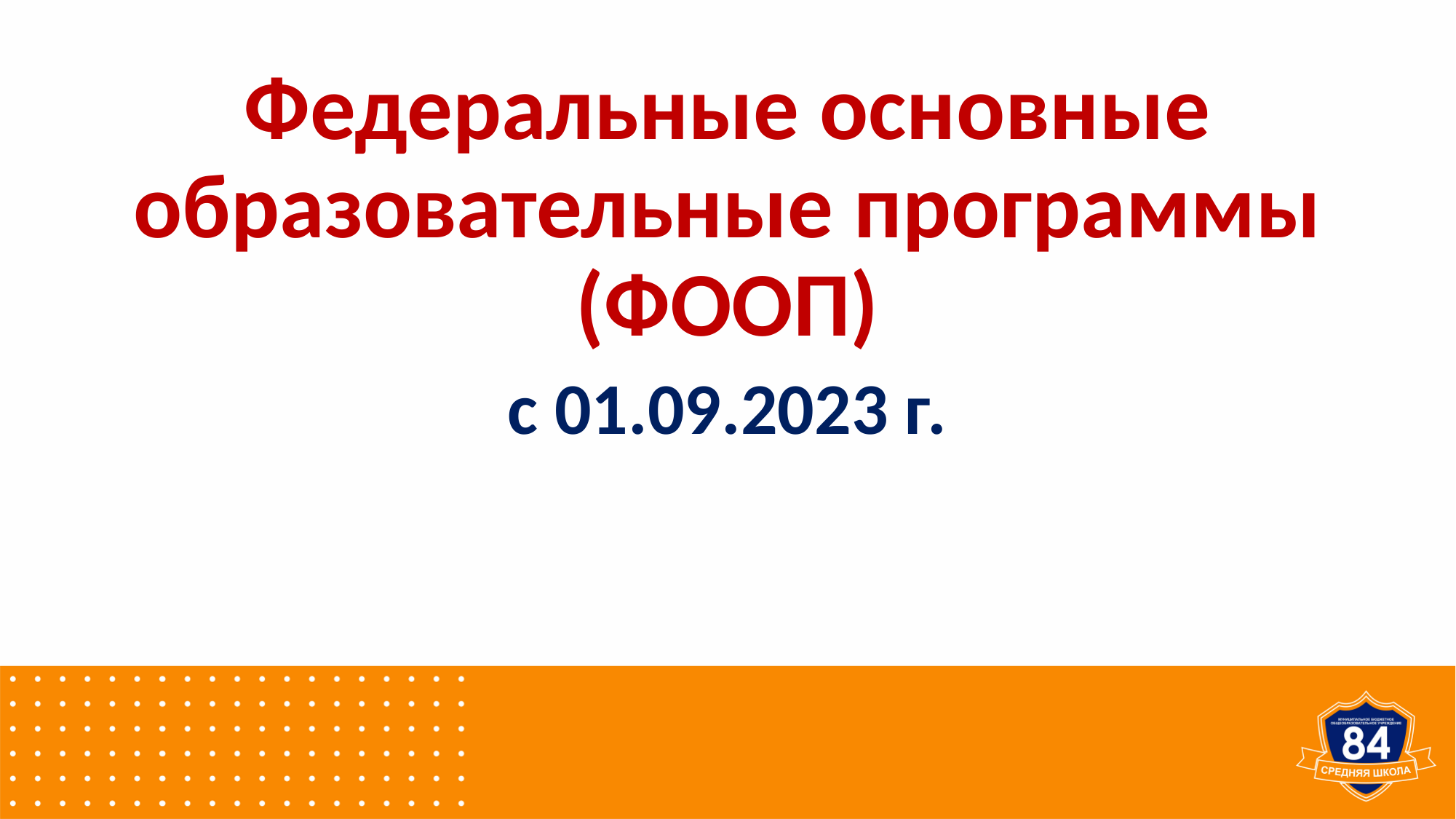

#
Федеральные основные образовательные программы (ФООП)
с 01.09.2023 г.